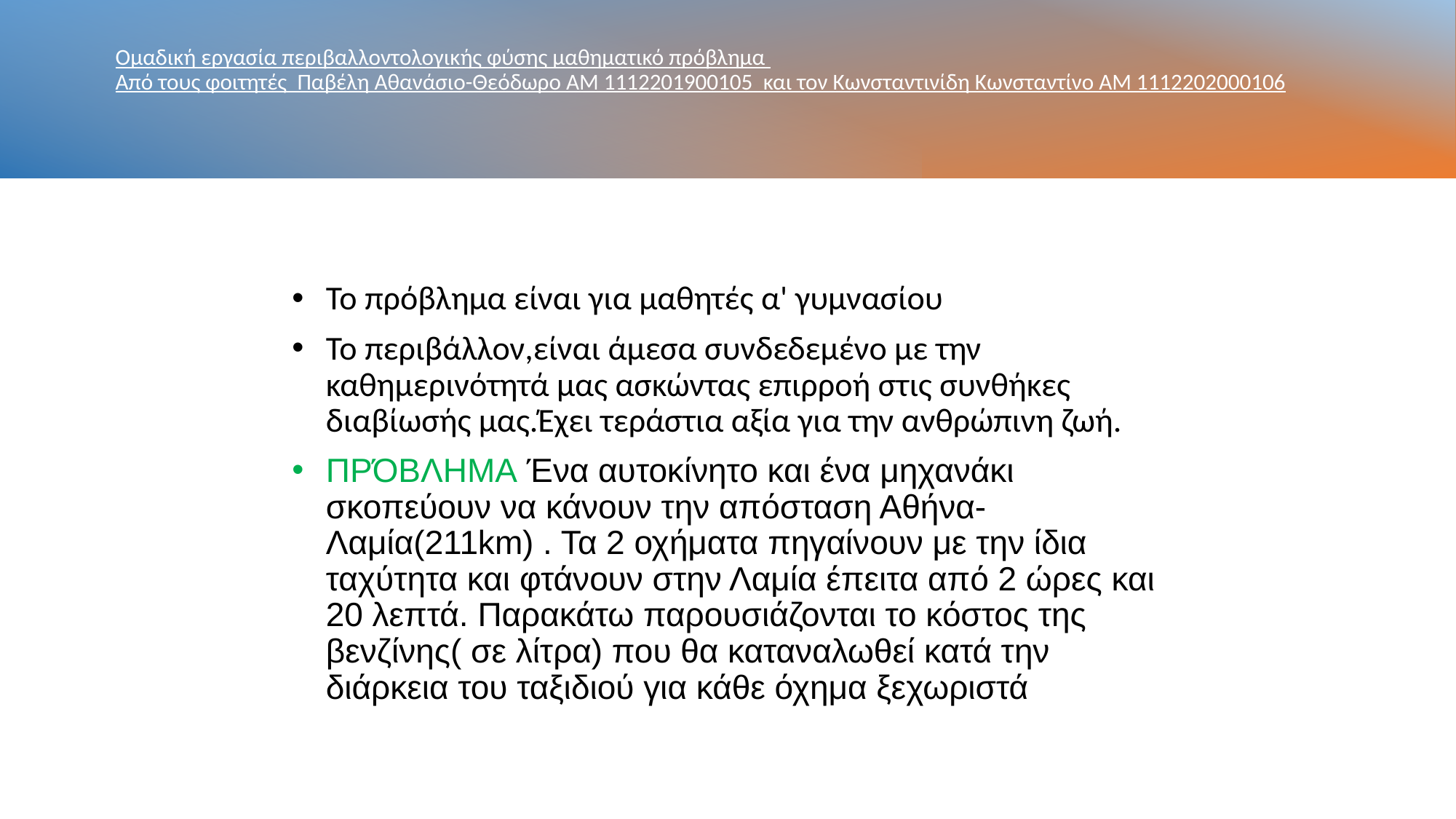

# Ομαδική εργασία περιβαλλοντολογικής φύσης μαθηματικό πρόβλημα Από τους φοιτητές  Παβέλη Αθανάσιο-Θεόδωρο AM 1112201900105  και τον Κωνσταντινίδη Κωνσταντίνο AM 1112202000106
Το πρόβλημα είναι για μαθητές α' γυμνασίου
Το περιβάλλον,είναι άμεσα συνδεδεμένο με την καθημερινότητά μας ασκώντας επιρροή στις συνθήκες διαβίωσής μας.Έχει τεράστια αξία για την ανθρώπινη ζωή.
ΠΡΌΒΛΗΜΑ Ένα αυτοκίνητο και ένα μηχανάκι σκοπεύουν να κάνουν την απόσταση Αθήνα- Λαμία(211km) . Τα 2 οχήματα πηγαίνουν με την ίδια ταχύτητα και φτάνουν στην Λαμία έπειτα από 2 ώρες και 20 λεπτά. Παρακάτω παρουσιάζονται το κόστος της βενζίνης( σε λίτρα) που θα καταναλωθεί κατά την διάρκεια του ταξιδιού για κάθε όχημα ξεχωριστά